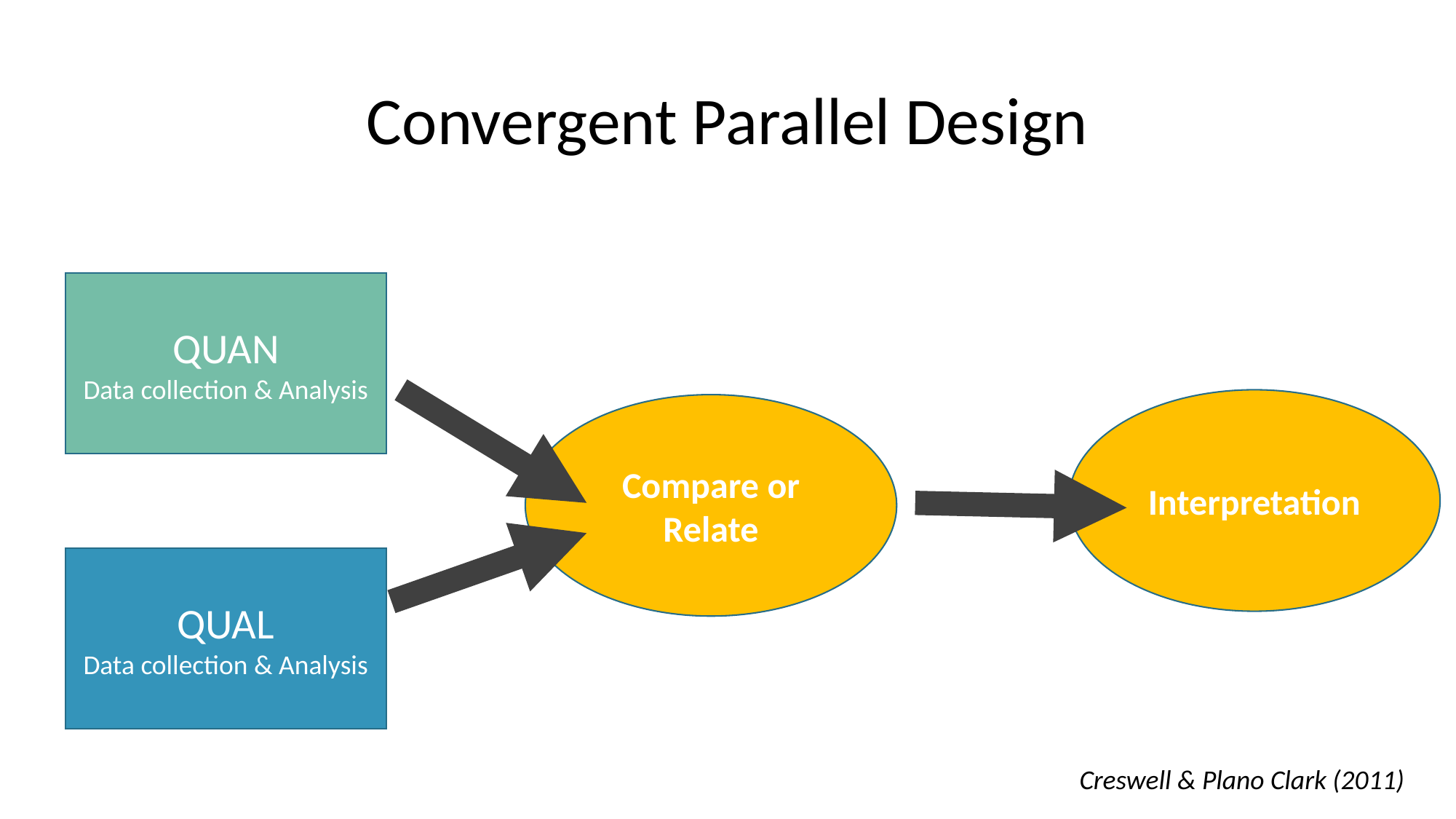

# Convergent Parallel Design

QUAN
Data collection & Analysis
Interpretation
Compare or Relate
QUAL
Data collection & Analysis
Creswell & Plano Clark (2011)